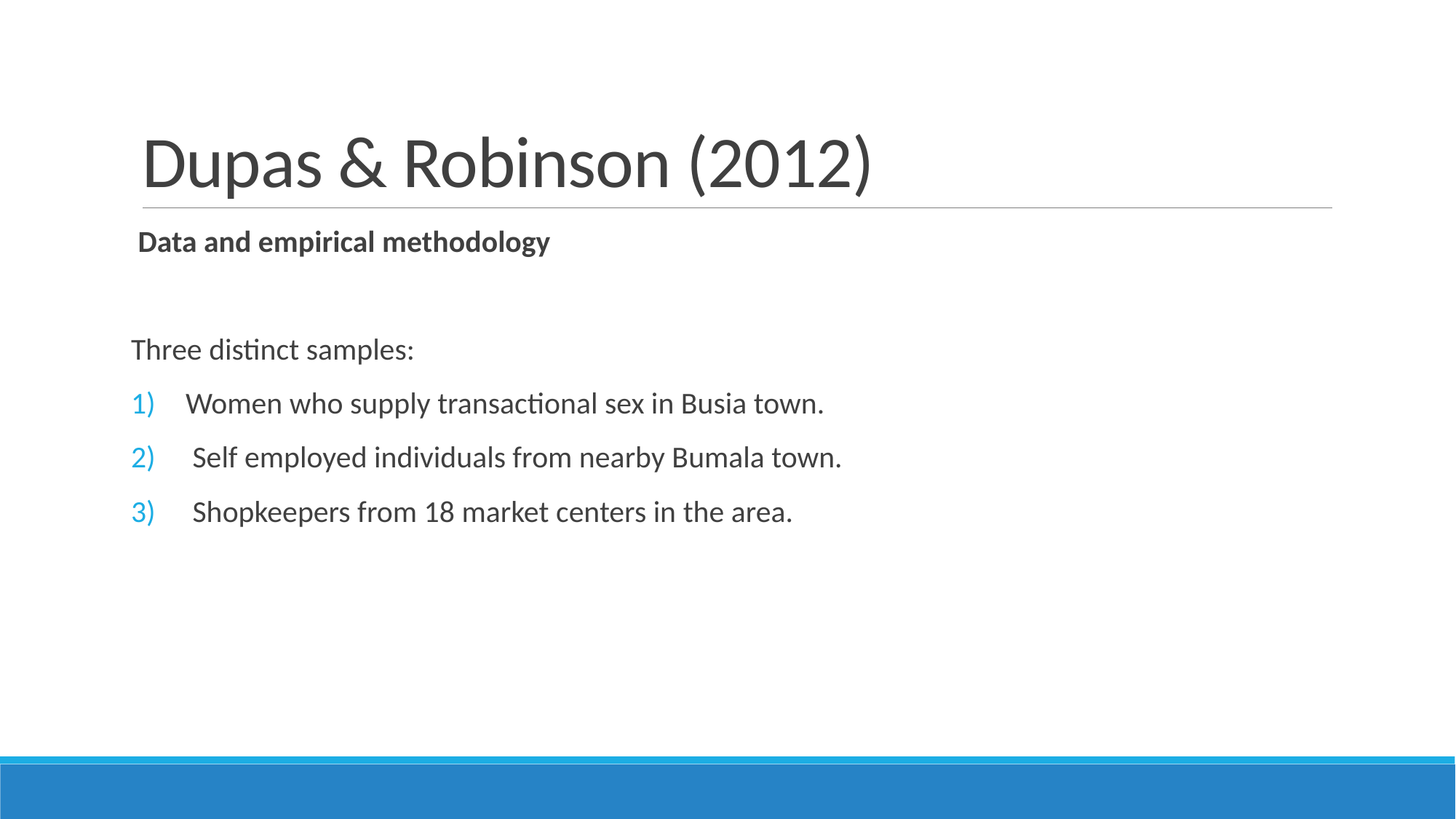

# Dupas & Robinson (2012)
 Data and empirical methodology

Three distinct samples:
Women who supply transactional sex in Busia town.
 Self employed individuals from nearby Bumala town.
 Shopkeepers from 18 market centers in the area.